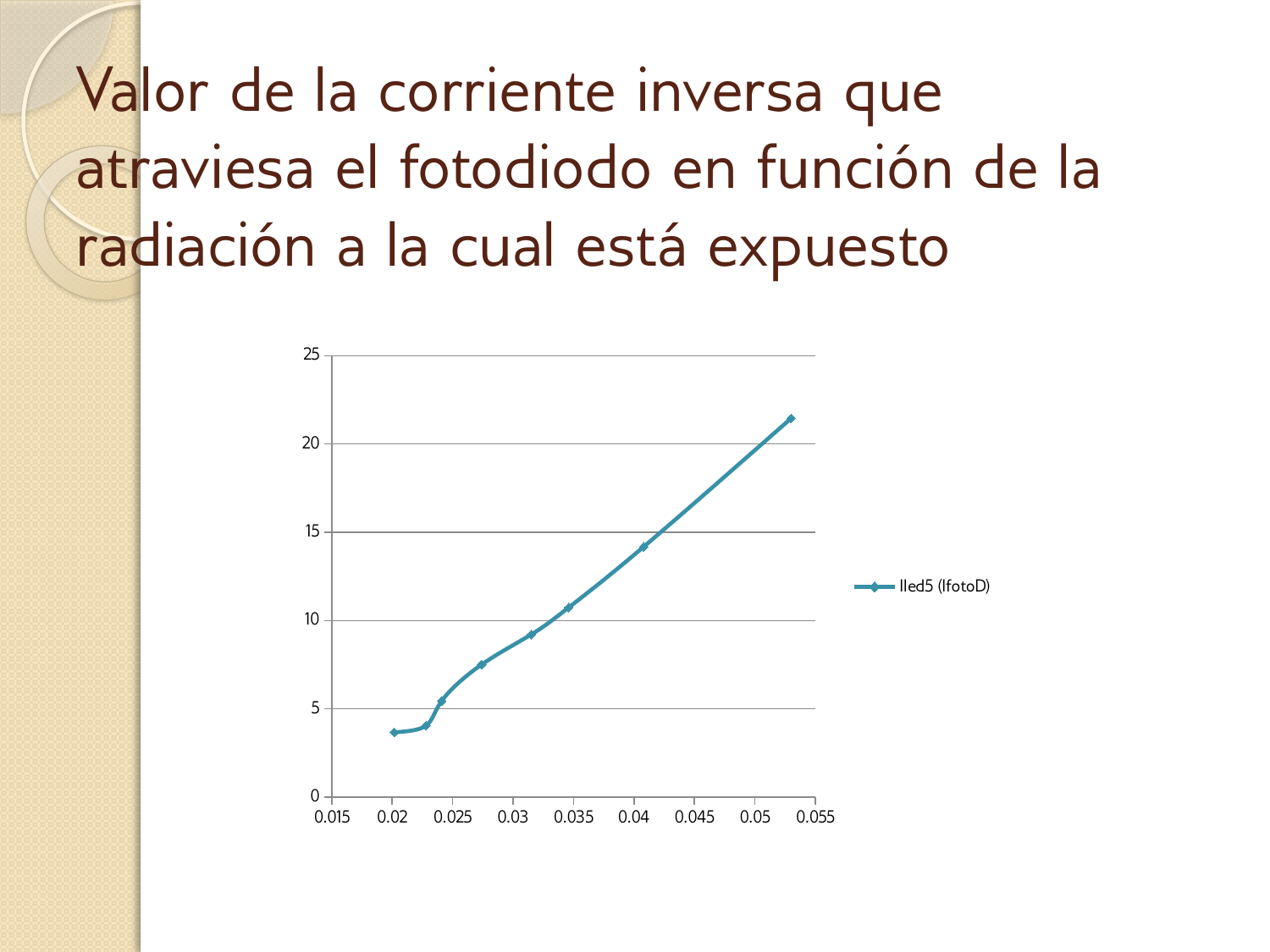

# Valor de la corriente inversa que atraviesa el fotodiodo en función de la radiación a la cual está expuesto

### Chart

| Category |  |
|---|---|